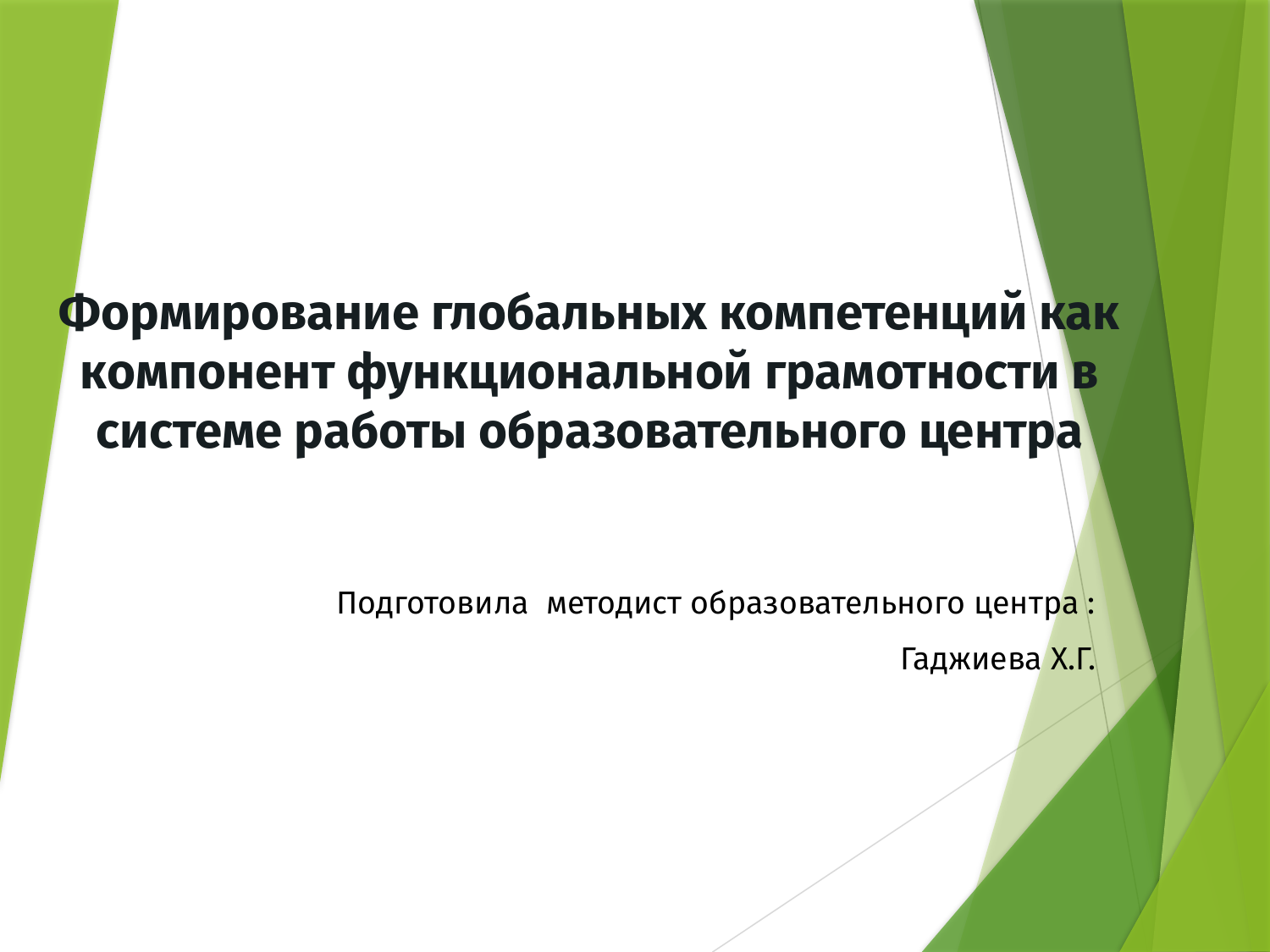

# Формирование глобальных компетенций как компонент функциональной грамотности в системе работы образовательного центра
Подготовила  методист образовательного центра :
Гаджиева Х.Г.